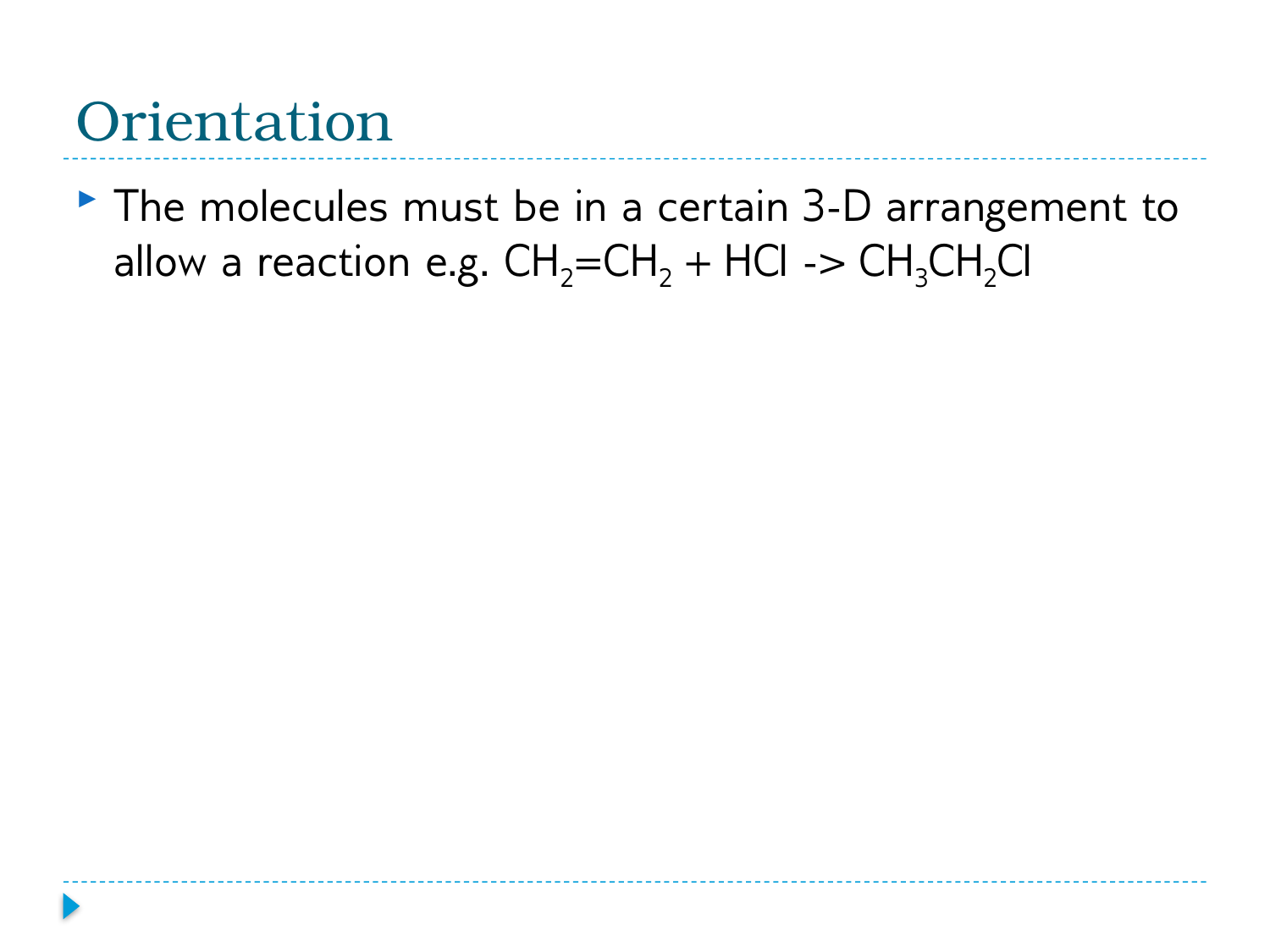

# Orientation
The molecules must be in a certain 3-D arrangement to allow a reaction e.g. CH2=CH2 + HCl -> CH3CH2Cl